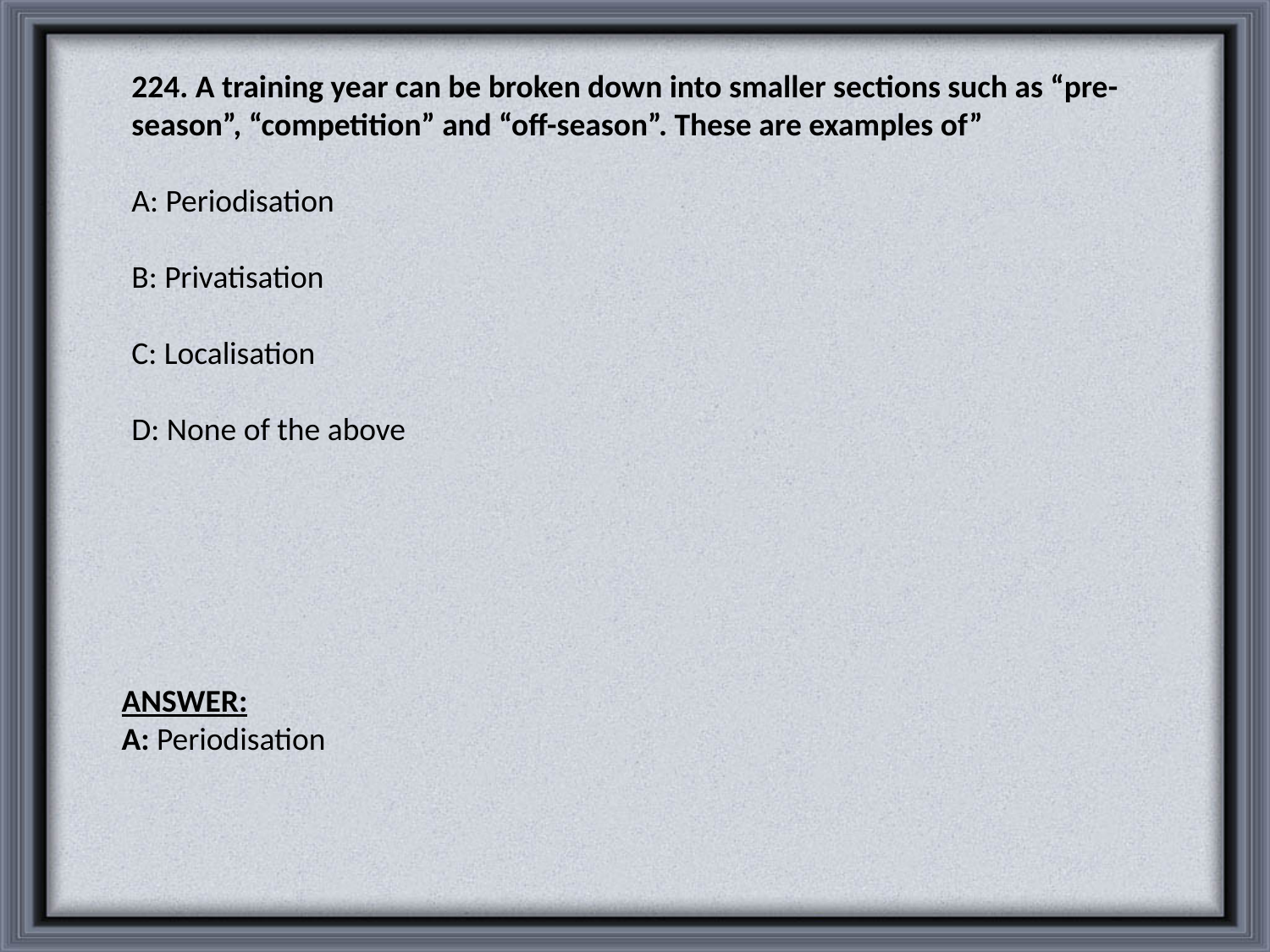

224. A training year can be broken down into smaller sections such as “pre-season”, “competition” and “off-season”. These are examples of”

A: Periodisation

B: Privatisation

C: Localisation

D: None of the above

ANSWER:
A: Periodisation